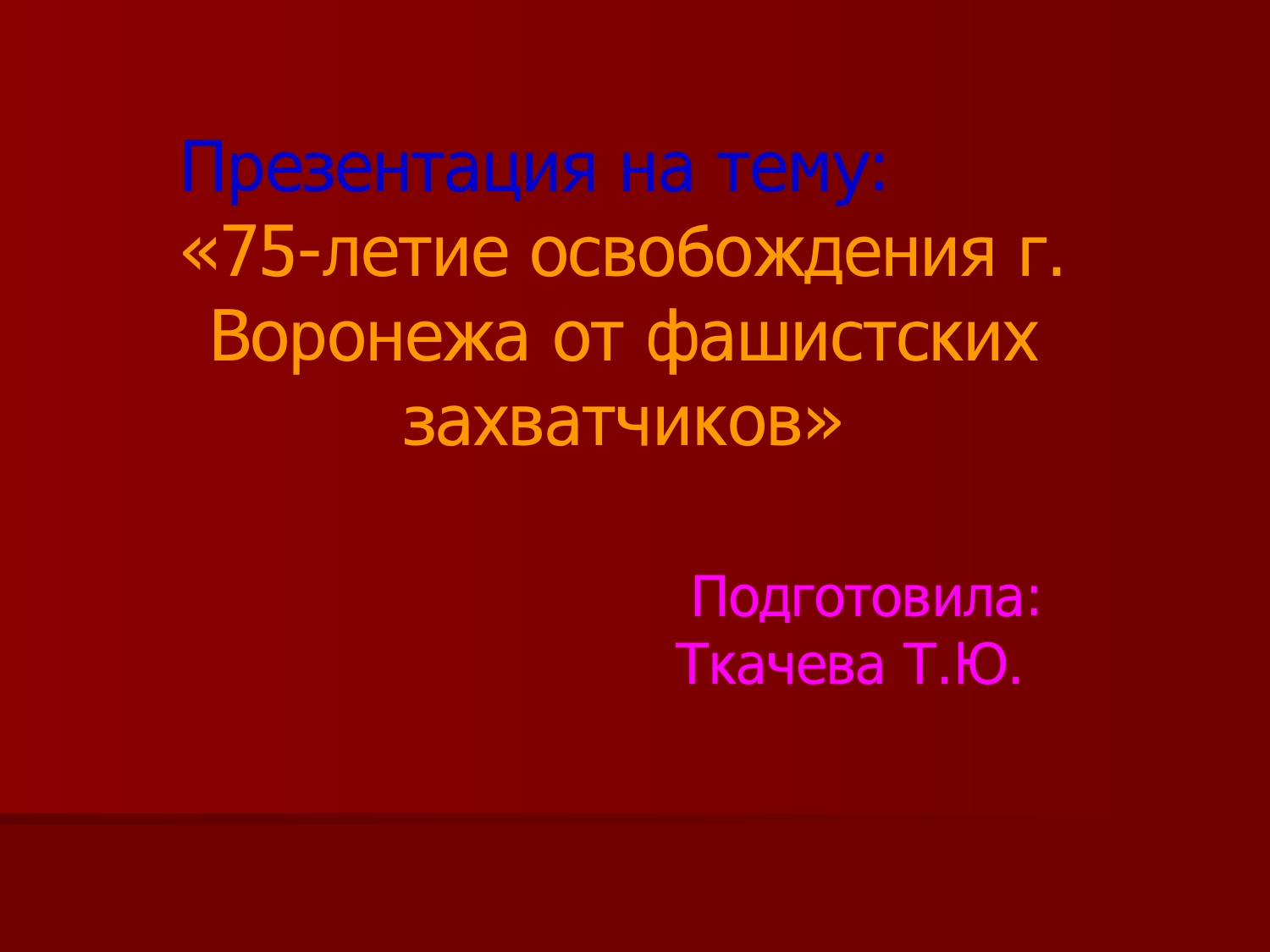

Презентация на тему:
«75-летие освобождения г. Воронежа от фашистских захватчиков»
                           Подготовила:
                         Ткачева Т.Ю.